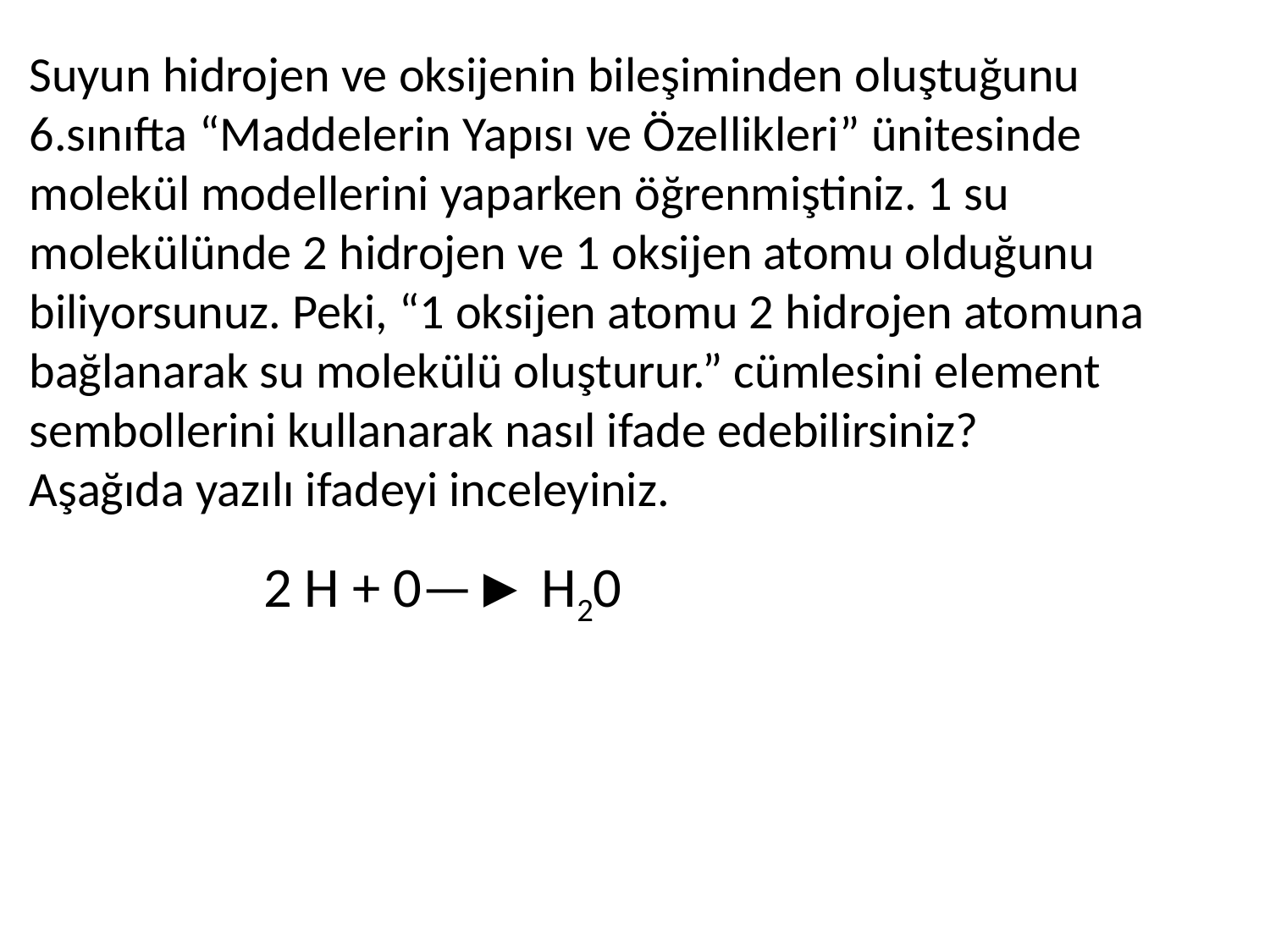

Suyun hidrojen ve oksijenin bileşiminden oluştuğunu 6.sınıfta “Maddelerin Yapısı ve Özellikleri” ünitesinde molekül modellerini yaparken öğrenmiştiniz. 1 su molekülünde 2 hidrojen ve 1 oksijen atomu olduğunu
biliyorsunuz. Peki, “1 oksijen atomu 2 hidrojen atomuna bağlanarak su molekülü oluşturur.” cümlesini element sembollerini kullanarak nasıl ifade edebilirsiniz?
Aşağıda yazılı ifadeyi inceleyiniz.
2 H + 0—► H20